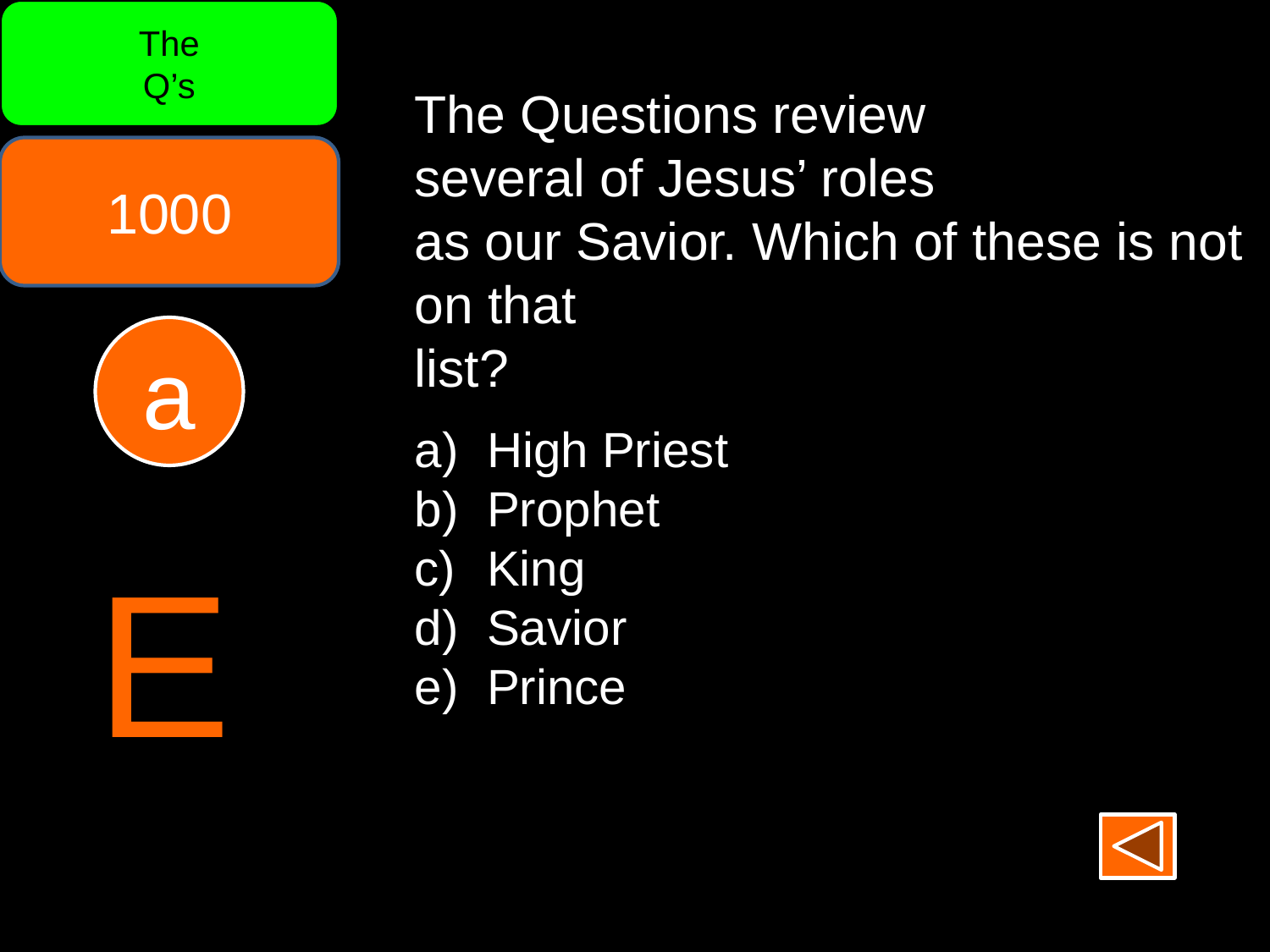

The
Q’s
The Questions review
several of Jesus’ roles
as our Savior. Which of these is not on that
list?

High Priest
Prophet
King
Savior
Prince
1000
a
E